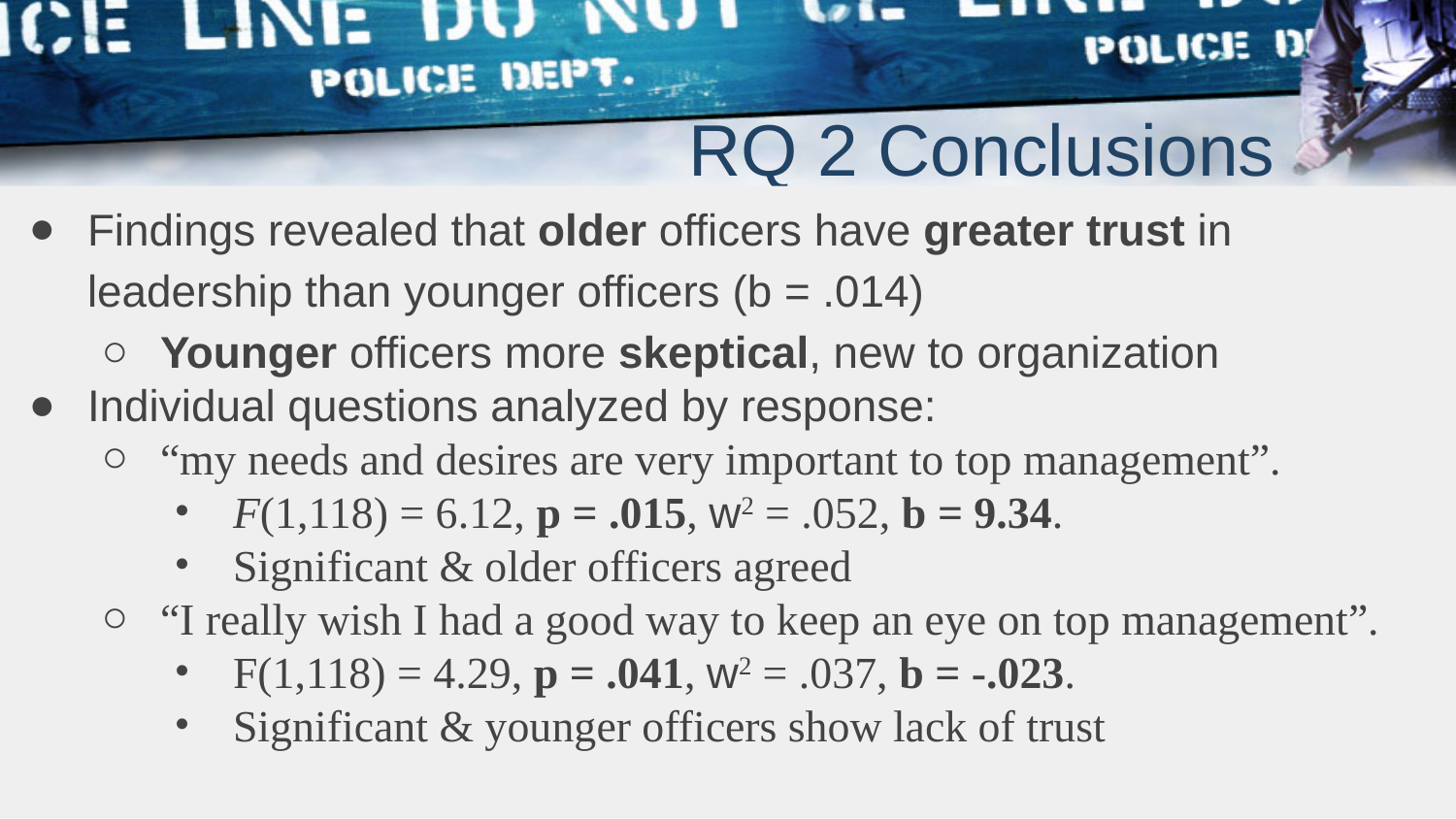

# RQ 2 Conclusions
Findings revealed that older officers have greater trust in leadership than younger officers (b = .014)
Younger officers more skeptical, new to organization
Individual questions analyzed by response:
“my needs and desires are very important to top management”.
F(1,118) = 6.12, p = .015, w2 = .052, b = 9.34.
Significant & older officers agreed
“I really wish I had a good way to keep an eye on top management”.
F(1,118) = 4.29, p = .041, w2 = .037, b = -.023.
Significant & younger officers show lack of trust